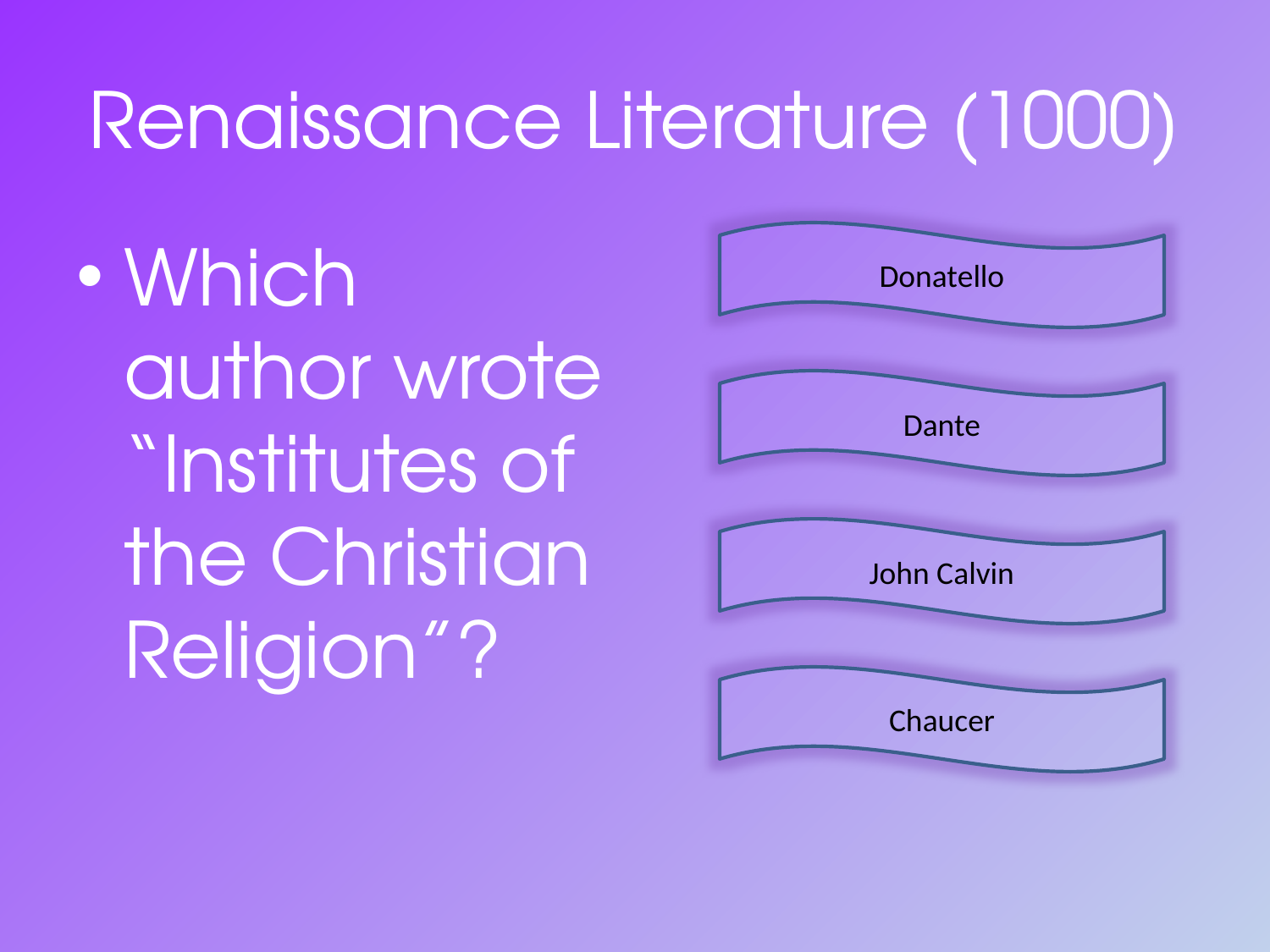

# Renaissance Literature (1000)
Which author wrote “Institutes of the Christian Religion”?
Donatello
Dante
John Calvin
Chaucer